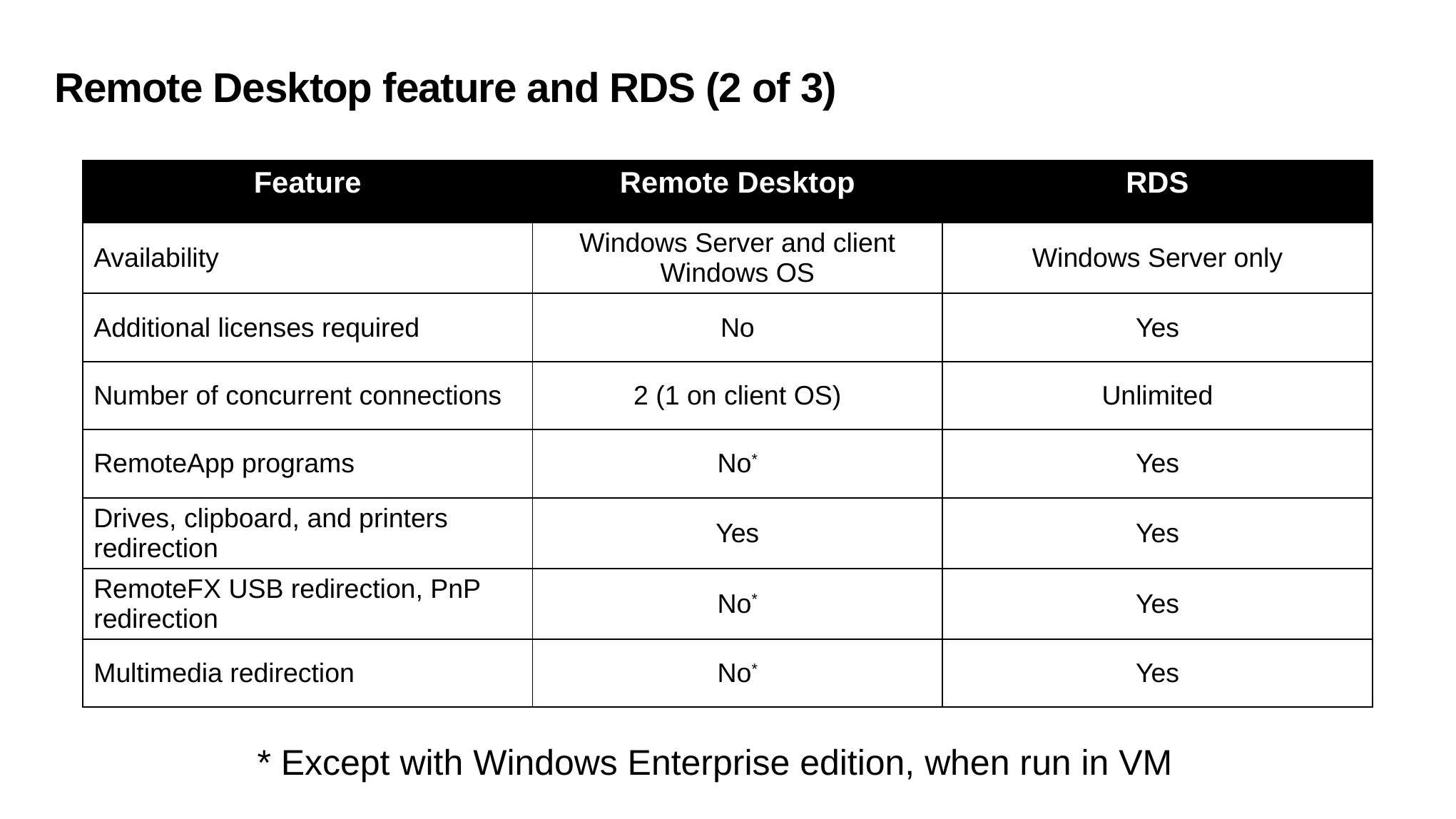

# Remote Desktop feature and RDS (2 of 3)
| Feature | Remote Desktop | RDS |
| --- | --- | --- |
| Availability | Windows Server and client Windows OS | Windows Server only |
| Additional licenses required | No | Yes |
| Number of concurrent connections | 2 (1 on client OS) | Unlimited |
| RemoteApp programs | No\* | Yes |
| Drives, clipboard, and printers redirection | Yes | Yes |
| RemoteFX USB redirection, PnP redirection | No\* | Yes |
| Multimedia redirection | No\* | Yes |
* Except with Windows Enterprise edition, when run in VM